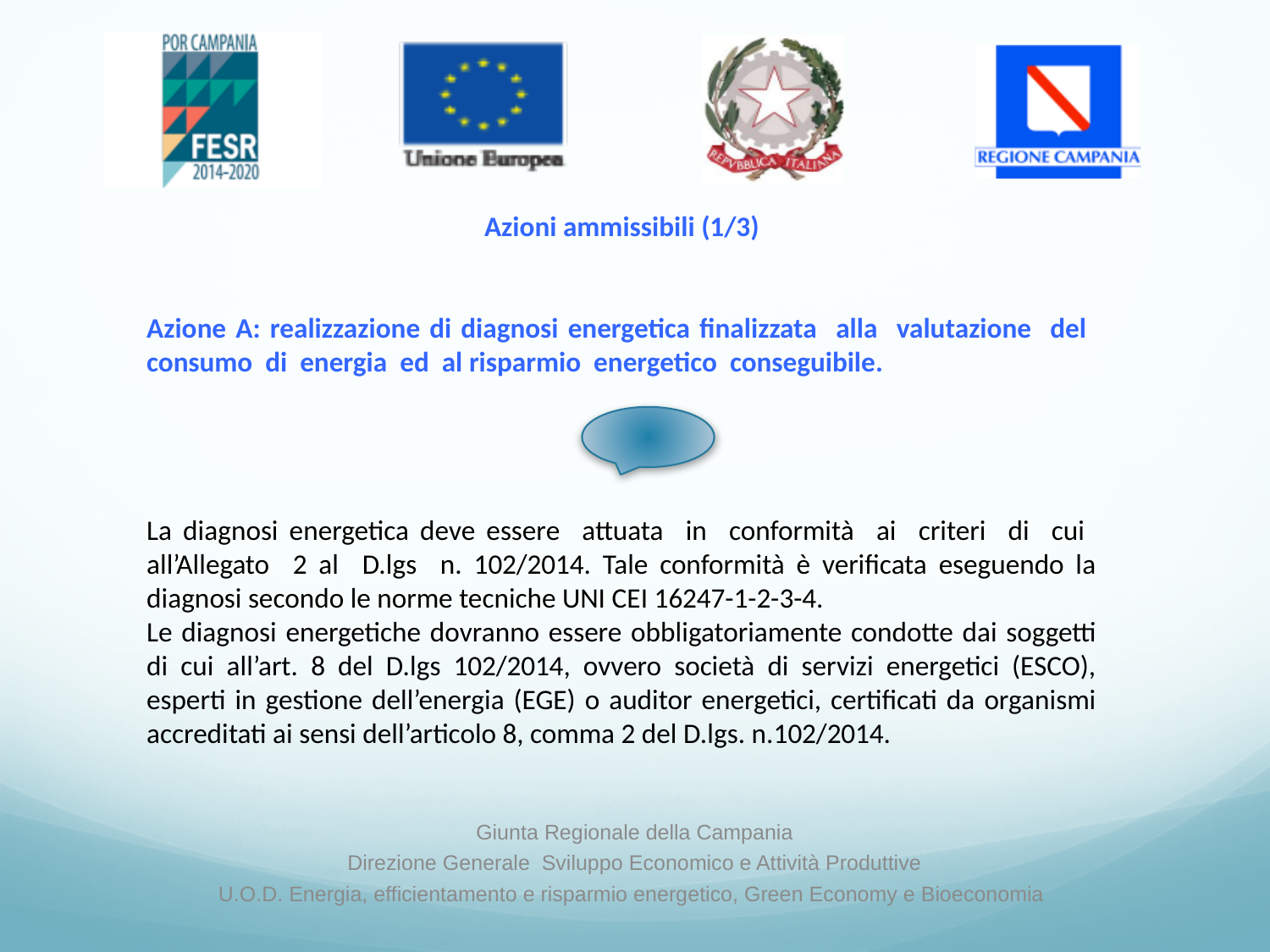

Azioni ammissibili (1/3)

Azione A: realizzazione di diagnosi energetica finalizzata  alla  valutazione  del  consumo  di  energia  ed  al risparmio  energetico  conseguibile.

La diagnosi energetica deve essere  attuata  in  conformità  ai  criteri  di  cui  all’Allegato  2 al  D.lgs  n. 102/2014. Tale conformità è verificata eseguendo la diagnosi secondo le norme tecniche UNI CEI 16247-1-2-3-4.
Le diagnosi energetiche dovranno essere obbligatoriamente condotte dai soggetti di cui all’art. 8 del D.lgs 102/2014, ovvero società di servizi energetici (ESCO), esperti in gestione dell’energia (EGE) o auditor energetici, certificati da organismi accreditati ai sensi dell’articolo 8, comma 2 del D.lgs. n.102/2014.

Giunta Regionale della Campania
Direzione Generale  Sviluppo Economico e Attività Produttive
U.O.D. Energia, efficientamento e risparmio energetico, Green Economy e Bioeconomia